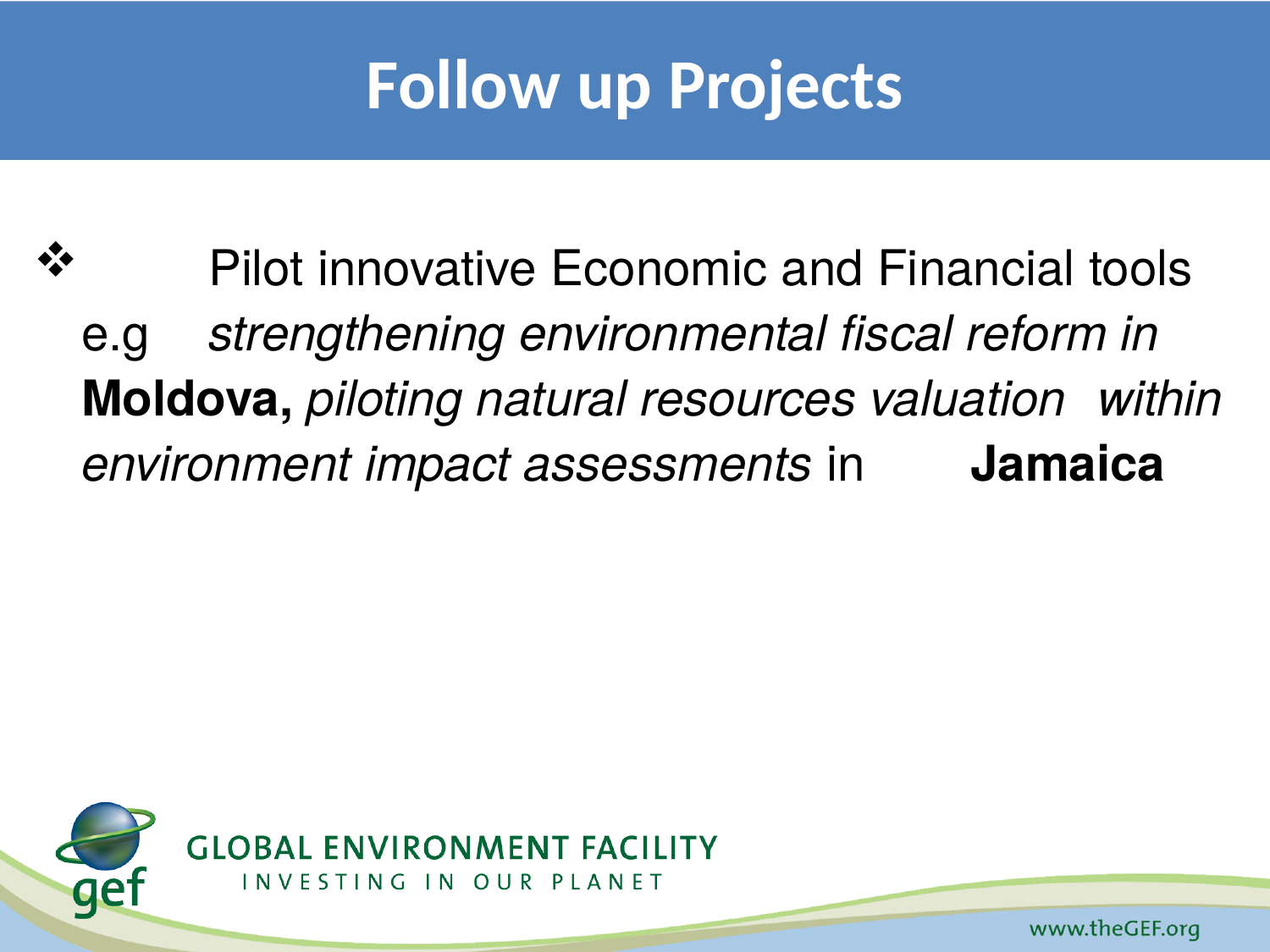

Follow up Projects

 	Pilot innovative Economic and Financial tools e.g 	strengthening environmental fiscal reform in 	Moldova, piloting natural resources valuation 	within environment impact assessments in 	Jamaica